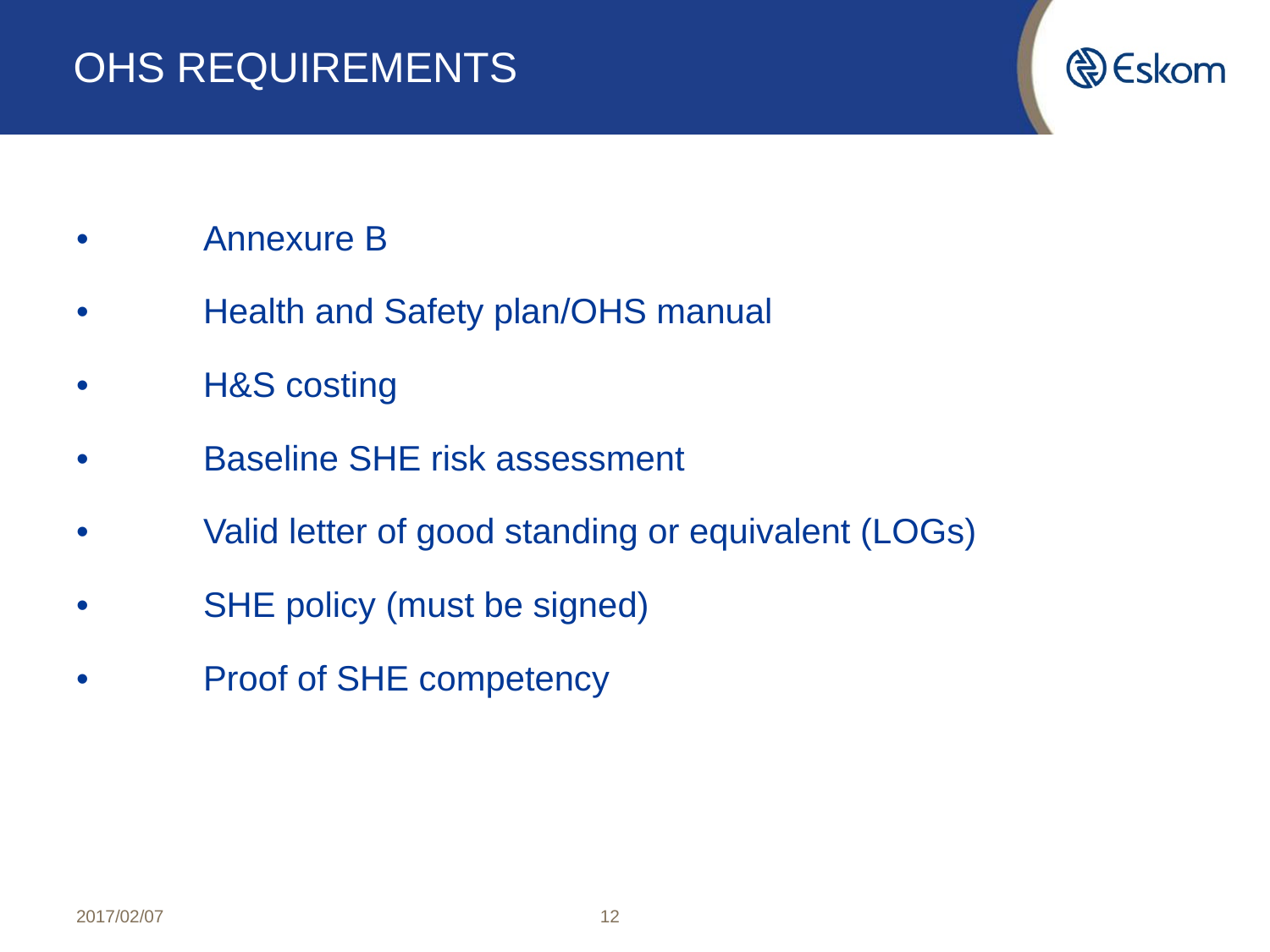

# OHS REQUIREMENTS

• 	Annexure B
•	Health and Safety plan/OHS manual
•	H&S costing
•	Baseline SHE risk assessment
•	Valid letter of good standing or equivalent (LOGs)
•	SHE policy (must be signed)
•	Proof of SHE competency

2017/02/07
12